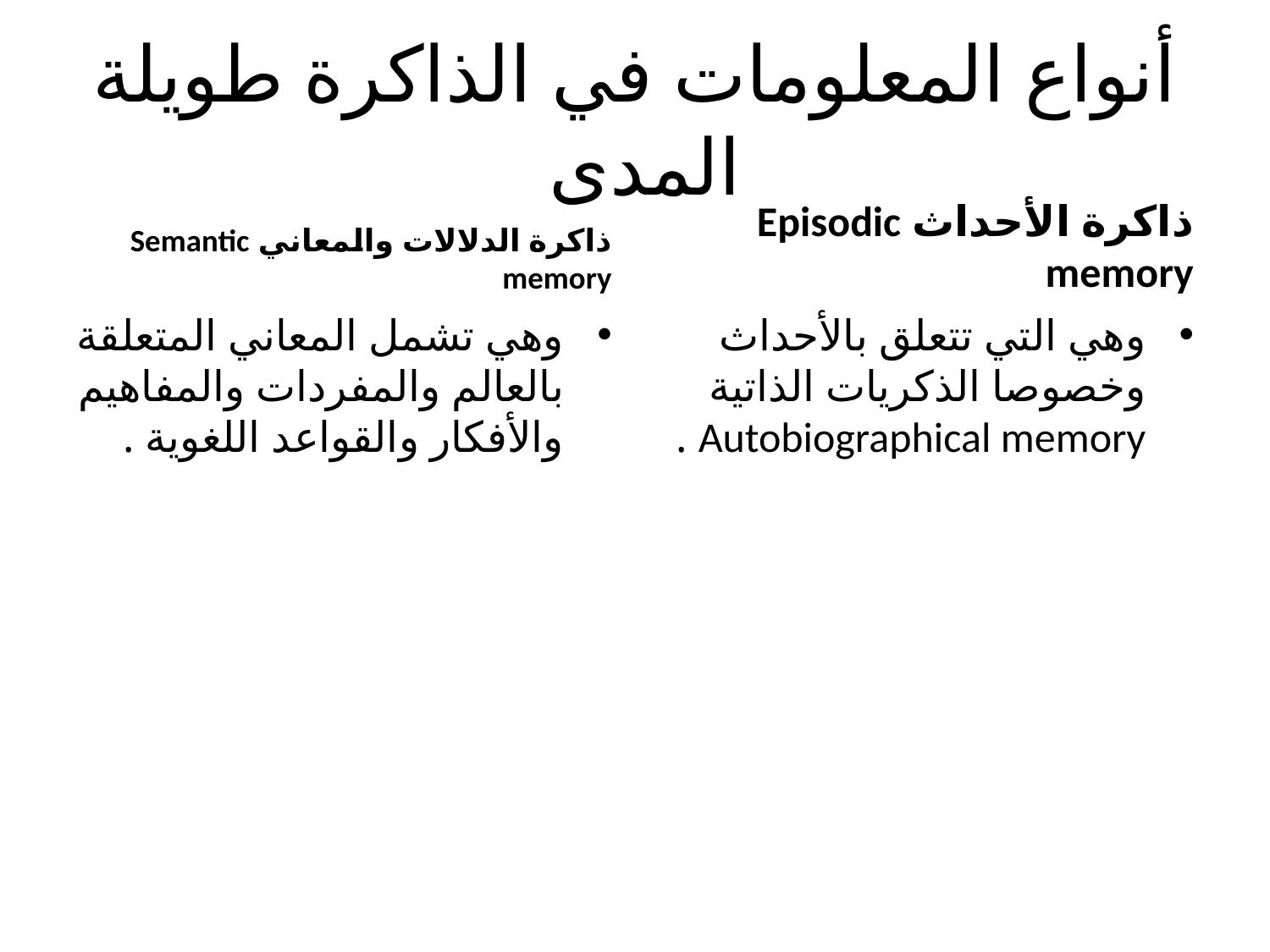

# أنواع المعلومات في الذاكرة طويلة المدى
ذاكرة الدلالات والمعاني Semantic memory
ذاكرة الأحداث Episodic memory
وهي تشمل المعاني المتعلقة بالعالم والمفردات والمفاهيم والأفكار والقواعد اللغوية .

وهي التي تتعلق بالأحداث وخصوصا الذكريات الذاتية Autobiographical memory .